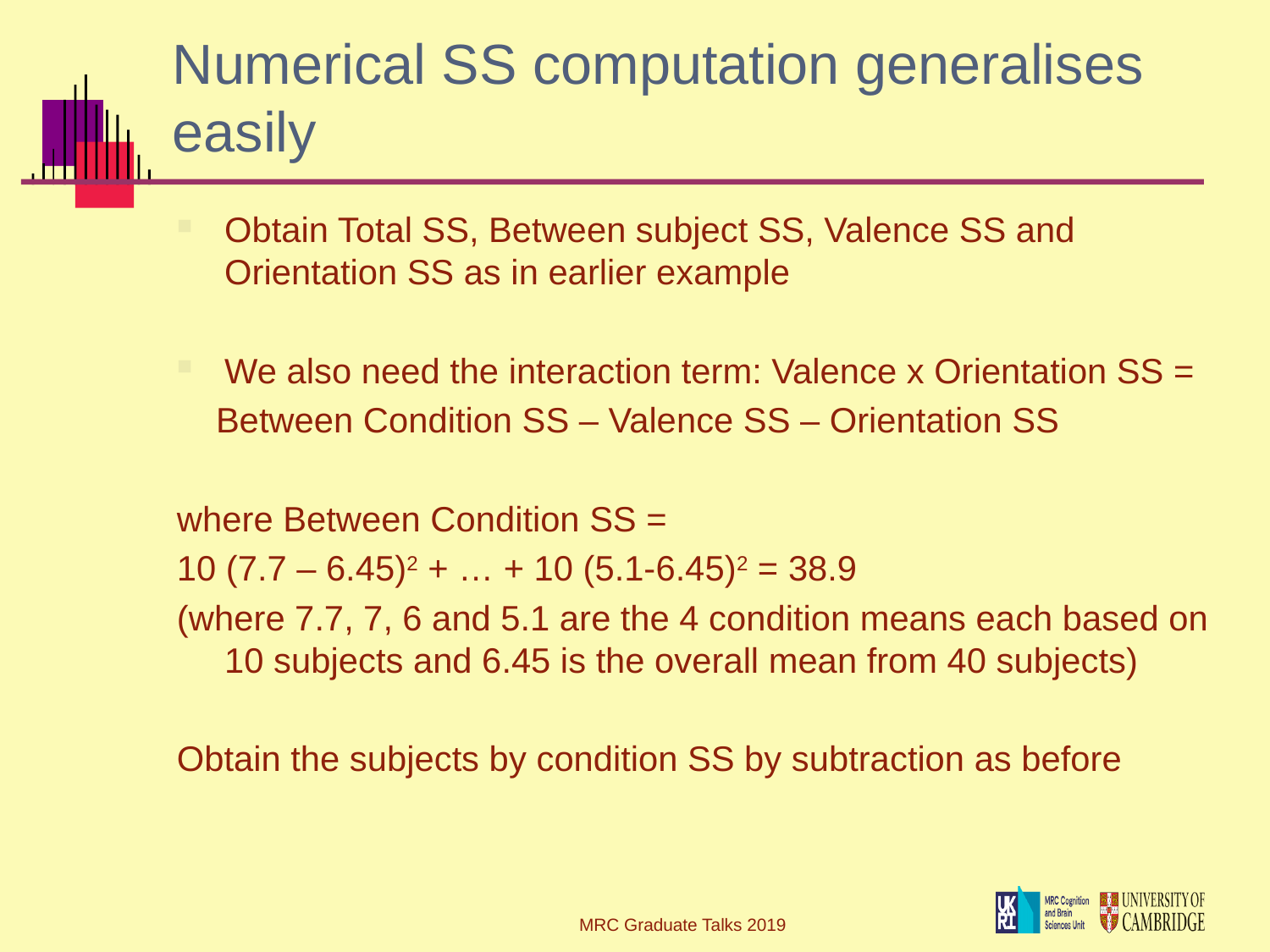

# Numerical SS computation generalises easily
Obtain Total SS, Between subject SS, Valence SS and Orientation SS as in earlier example

We also need the interaction term: Valence x Orientation SS =
    Between Condition SS – Valence SS – Orientation SS

where Between Condition SS =
10 (7.7 – 6.45)2 + … + 10 (5.1-6.45)2 = 38.9
(where 7.7, 7, 6 and 5.1 are the 4 condition means each based on 10 subjects and 6.45 is the overall mean from 40 subjects)

Obtain the subjects by condition SS by subtraction as before

MRC Graduate Talks 2019